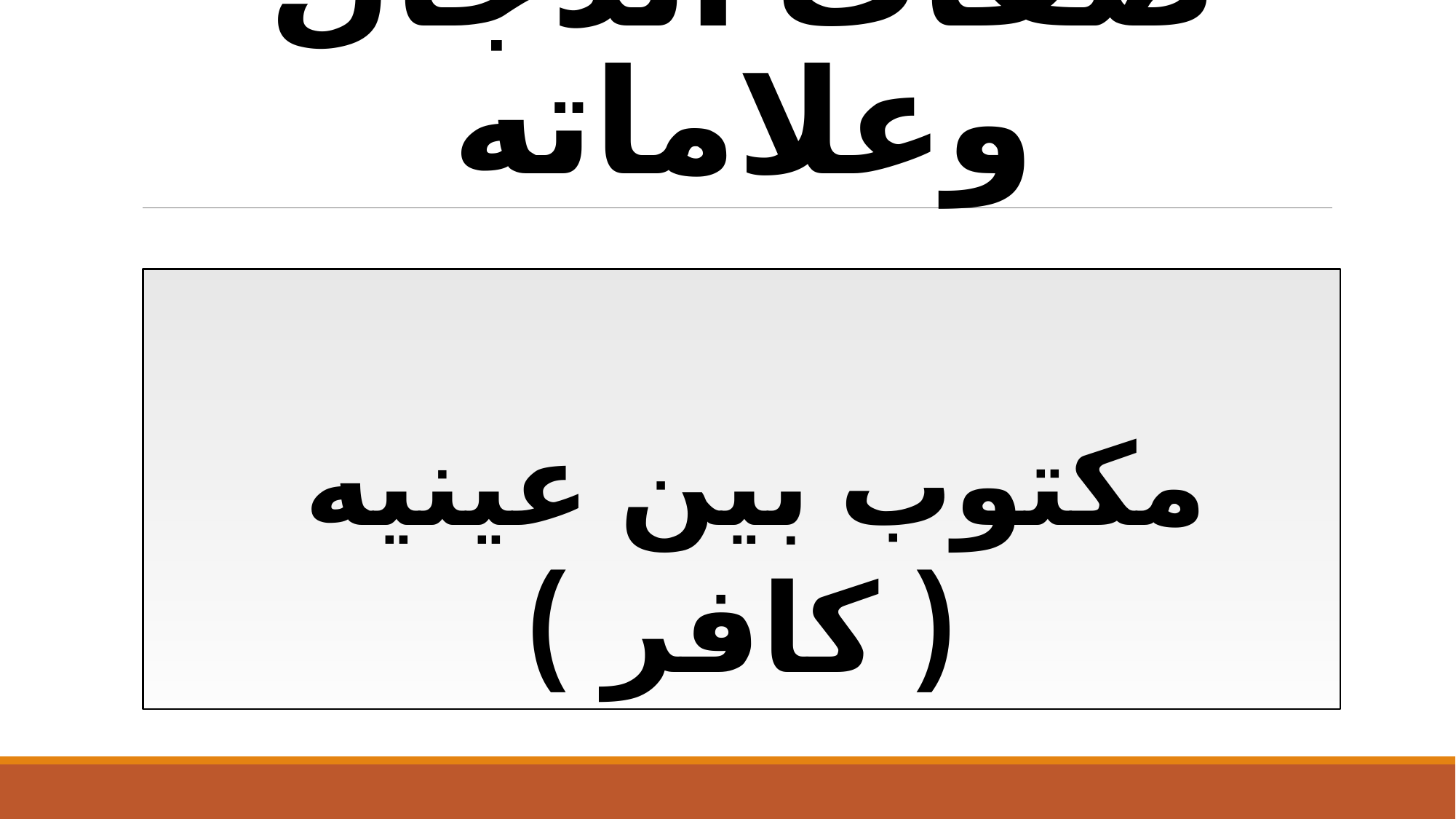

# صفات الدجال وعلاماته

مكتوب بين عينيه
( كافر )